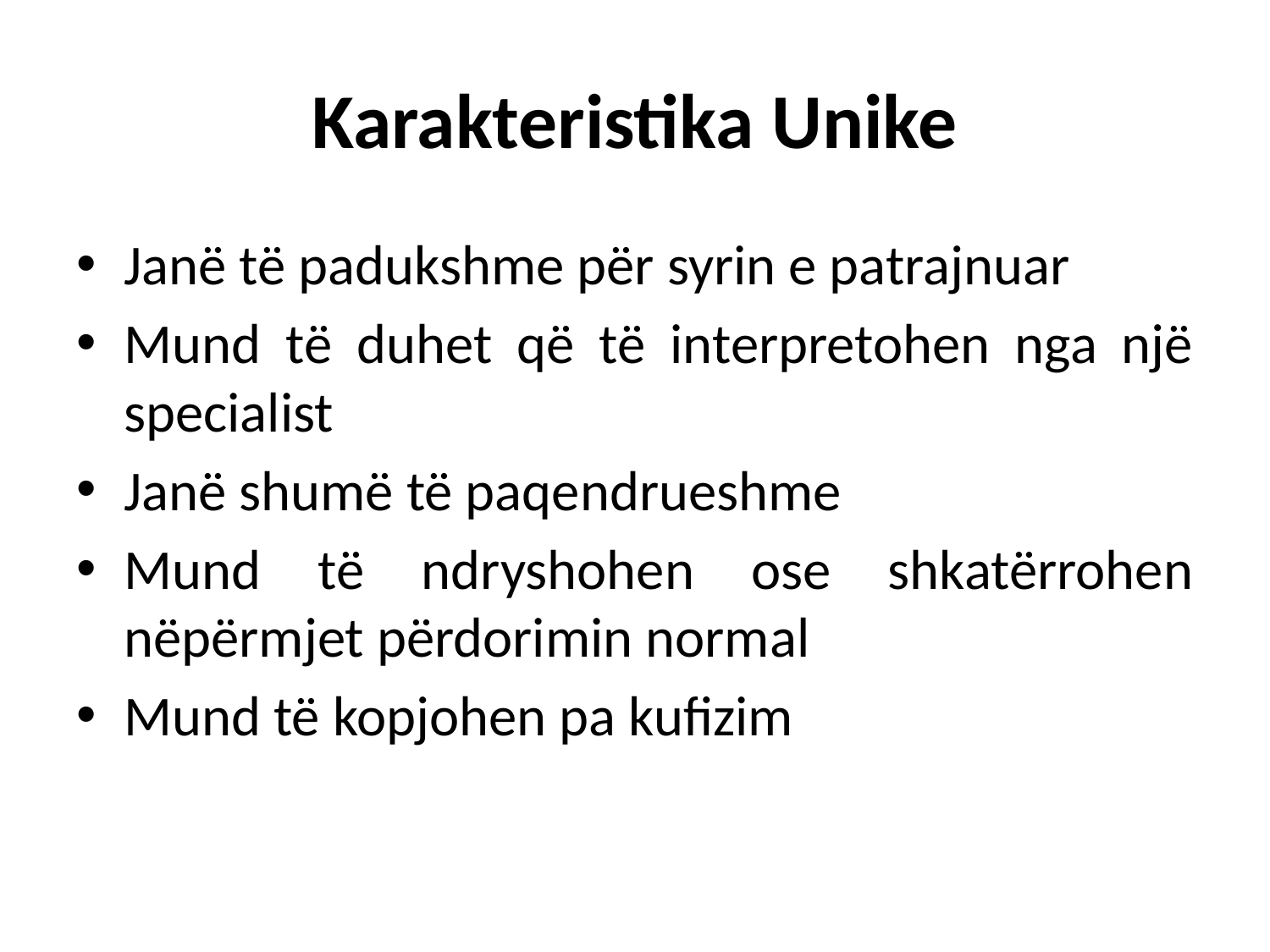

# Karakteristika Unike
Janë të padukshme për syrin e patrajnuar
Mund të duhet që të interpretohen nga një specialist
Janë shumë të paqendrueshme
Mund të ndryshohen ose shkatërrohen nëpërmjet përdorimin normal
Mund të kopjohen pa kufizim